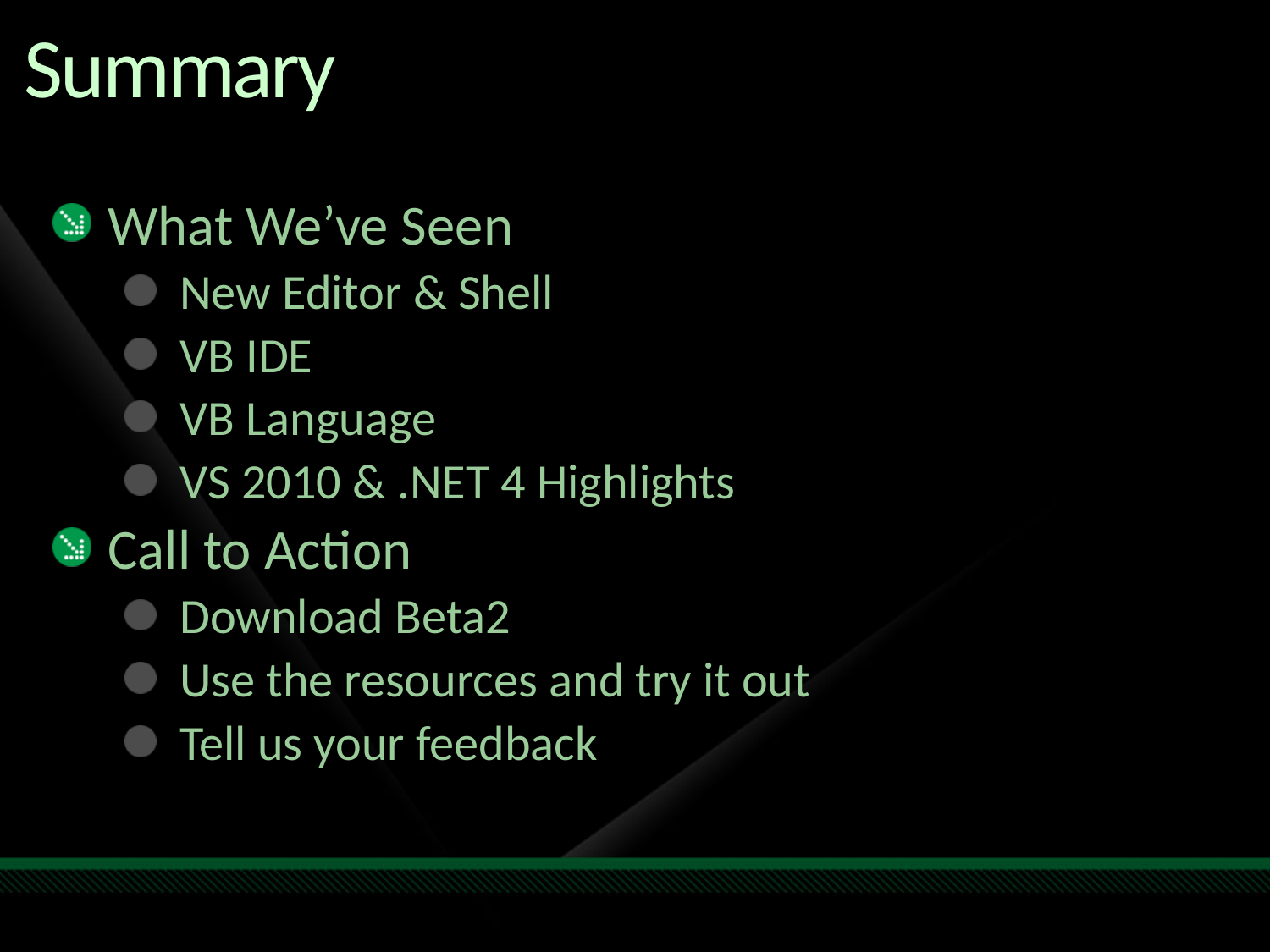

# Summary
What We’ve Seen
New Editor & Shell
VB IDE
VB Language
VS 2010 & .NET 4 Highlights
Call to Action
Download Beta2
Use the resources and try it out
Tell us your feedback